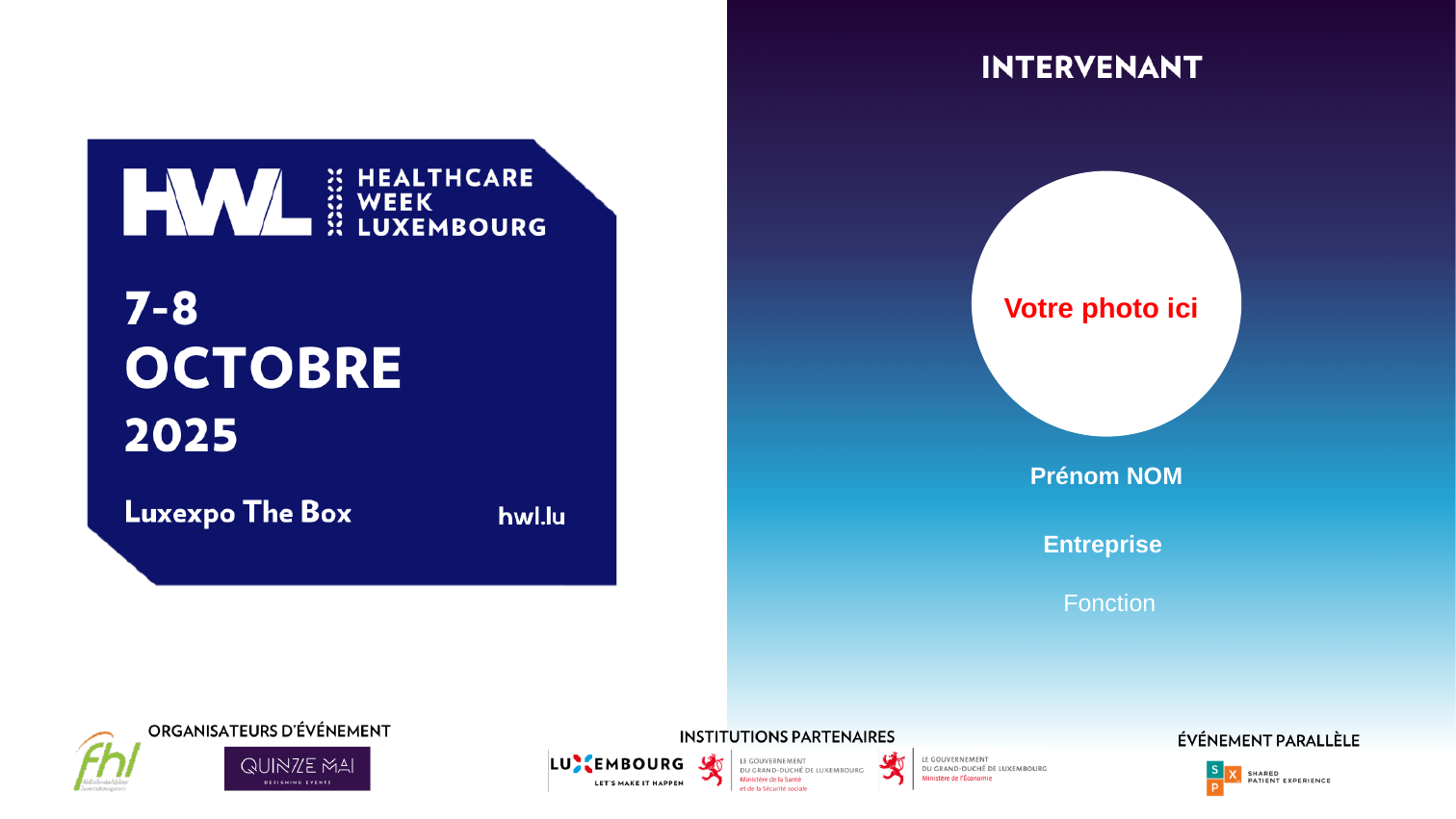

Votre photo ici
Prénom NOM
Entreprise
 Fonction